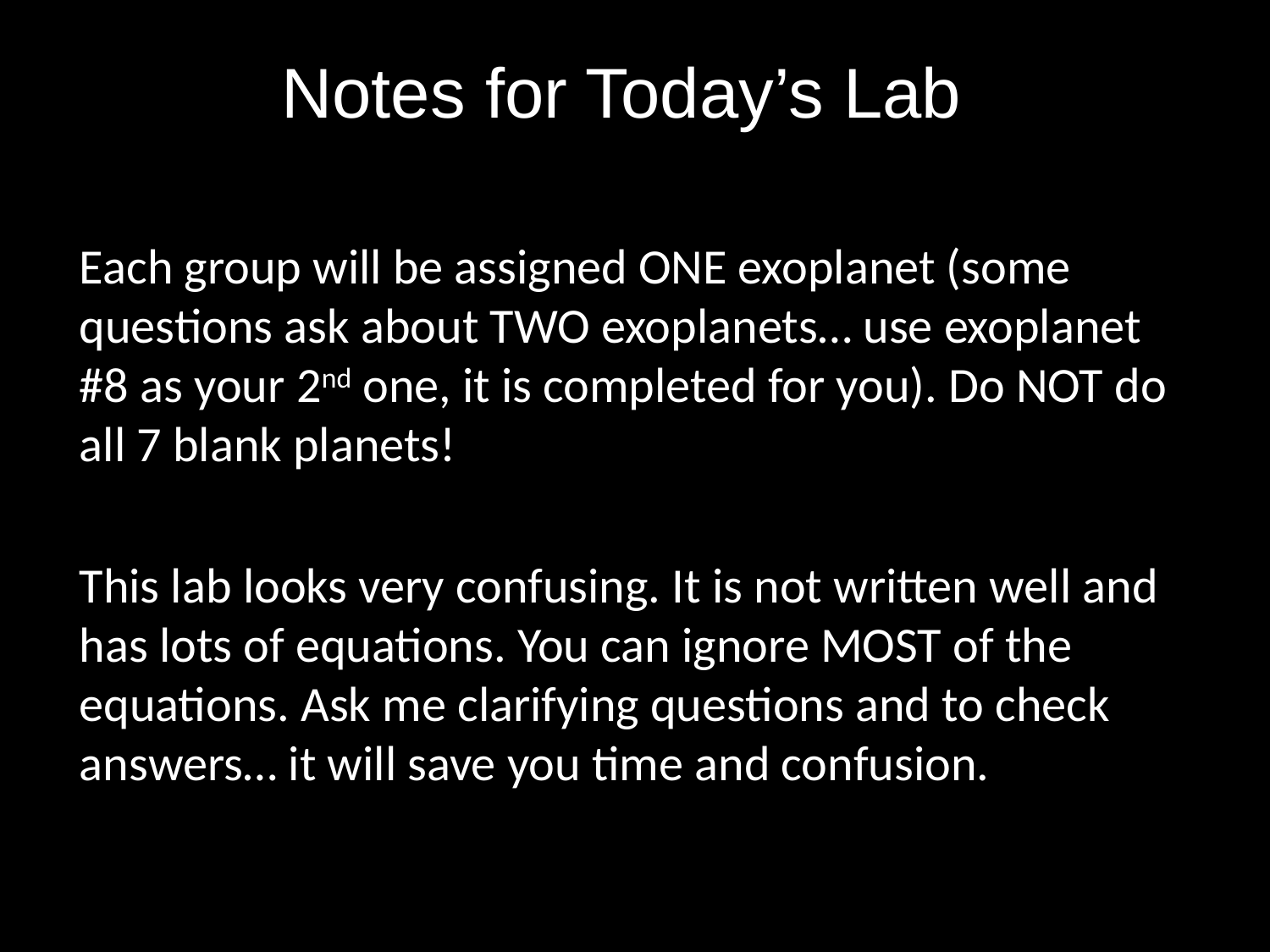

Notes for Today’s Lab
Each group will be assigned ONE exoplanet (some questions ask about TWO exoplanets… use exoplanet #8 as your 2nd one, it is completed for you). Do NOT do all 7 blank planets!

This lab looks very confusing. It is not written well and has lots of equations. You can ignore MOST of the equations. Ask me clarifying questions and to check answers… it will save you time and confusion.